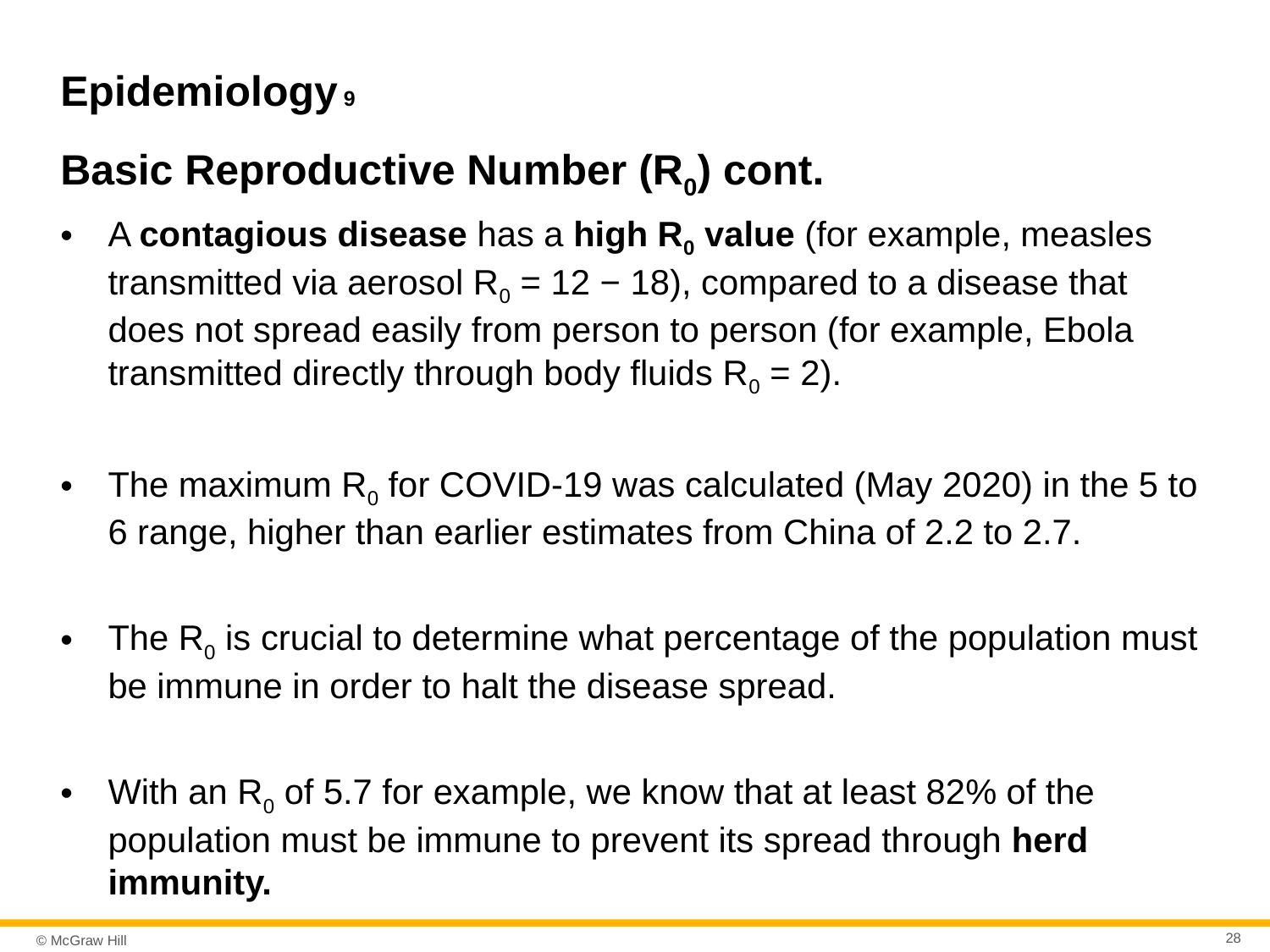

# Epidemiology 9
Basic Reproductive Number (R0) cont.
A contagious disease has a high R0 value (for example, measles transmitted via aerosol R0 = 12 − 18), compared to a disease that does not spread easily from person to person (for example, Ebola transmitted directly through body fluids R0 = 2).

The maximum R0 for COVID-19 was calculated (May 2020) in the 5 to 6 range, higher than earlier estimates from China of 2.2 to 2.7.

The R0 is crucial to determine what percentage of the population must be immune in order to halt the disease spread.

With an R0 of 5.7 for example, we know that at least 82% of the population must be immune to prevent its spread through herd immunity.